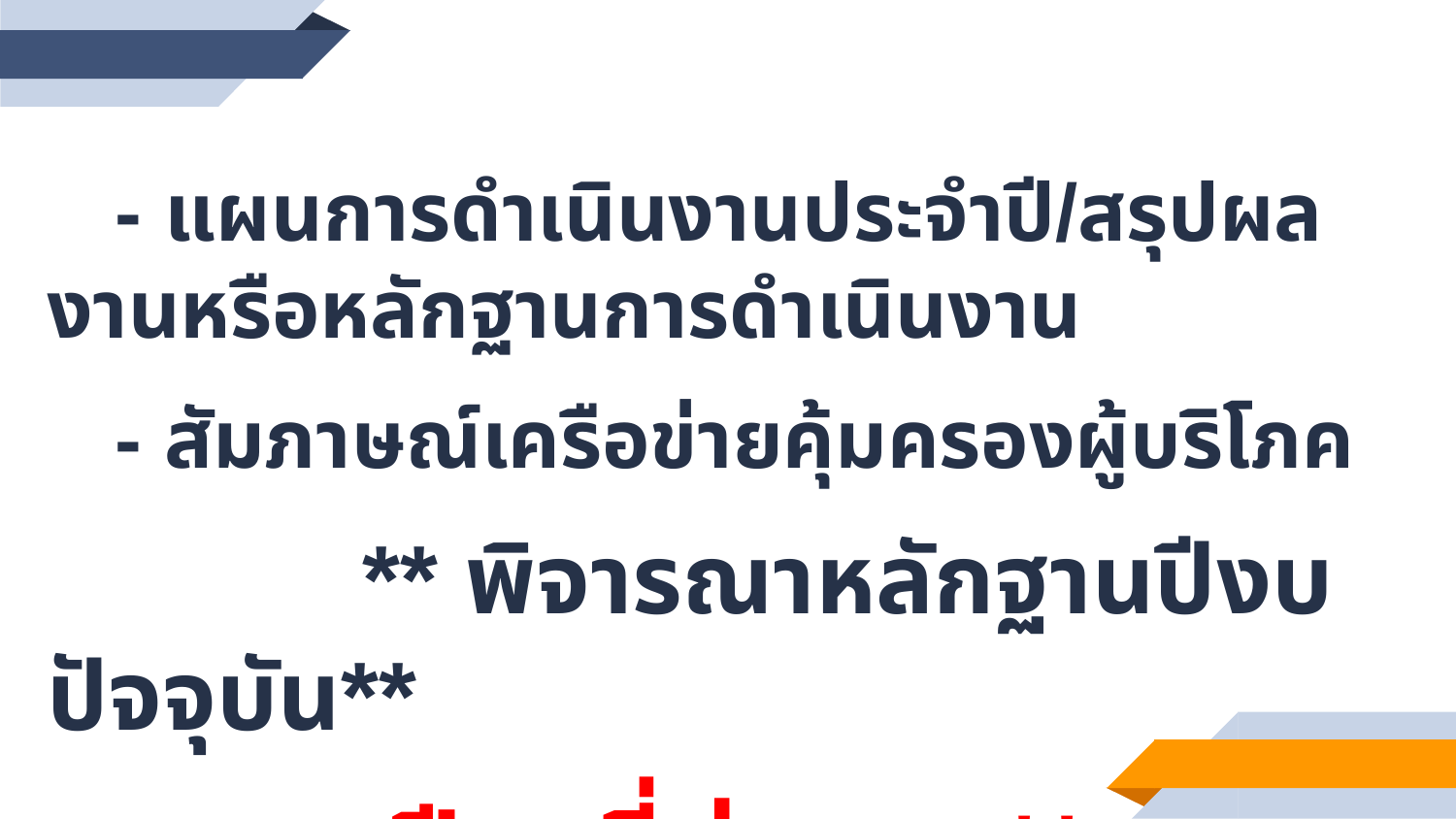

- แผนการดำเนินงานประจำปี/สรุปผลงานหรือหลักฐานการดำเนินงาน
   - สัมภาษณ์เครือข่ายคุ้มครองผู้บริโภค
              ** พิจารณาหลักฐานปีงบปัจจุบัน**
** ปีงบที่ผ่านมา **